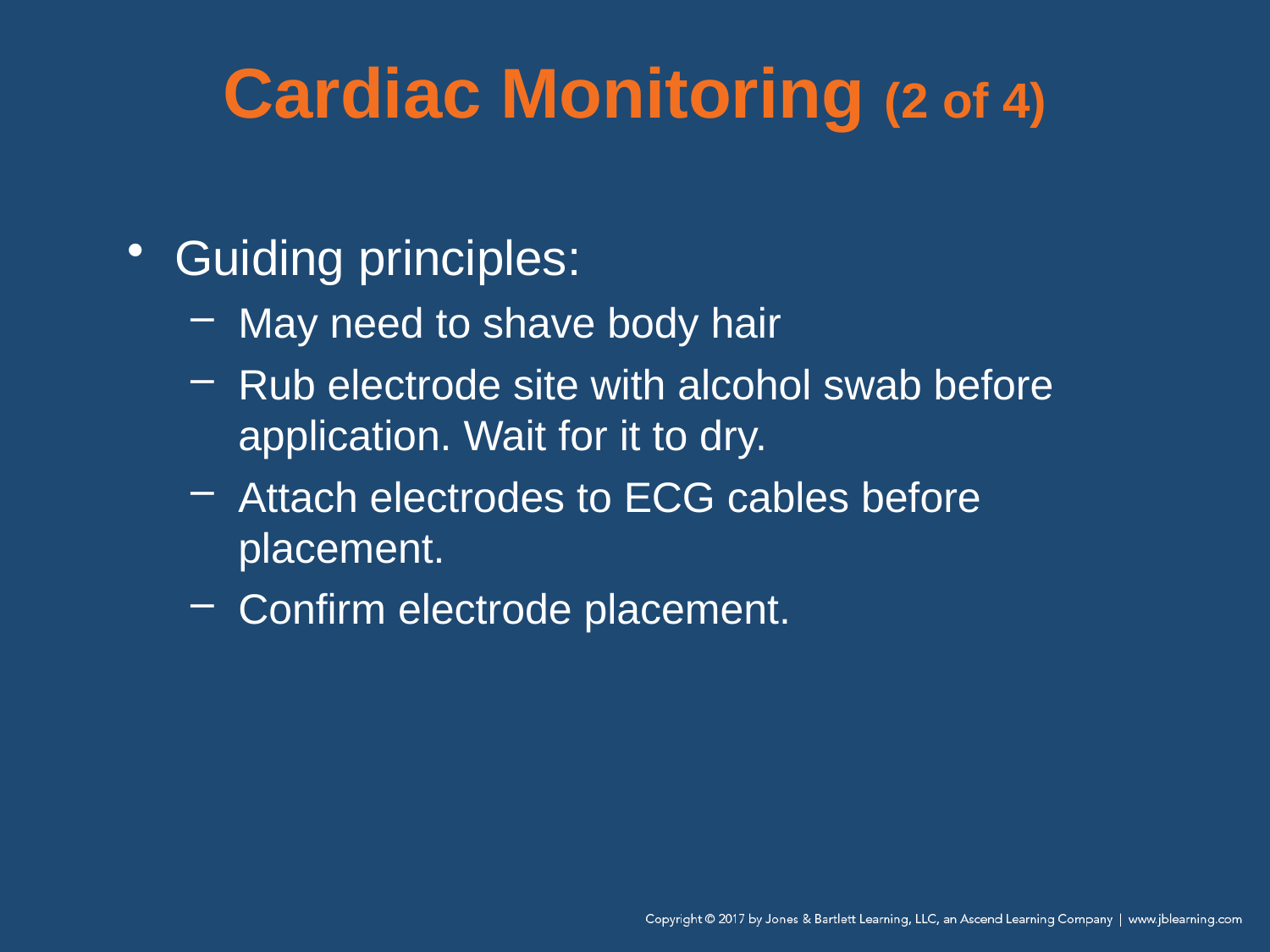

# Cardiac Monitoring (2 of 4)
Guiding principles:
May need to shave body hair
Rub electrode site with alcohol swab before application. Wait for it to dry.
Attach electrodes to ECG cables before placement.
Confirm electrode placement.